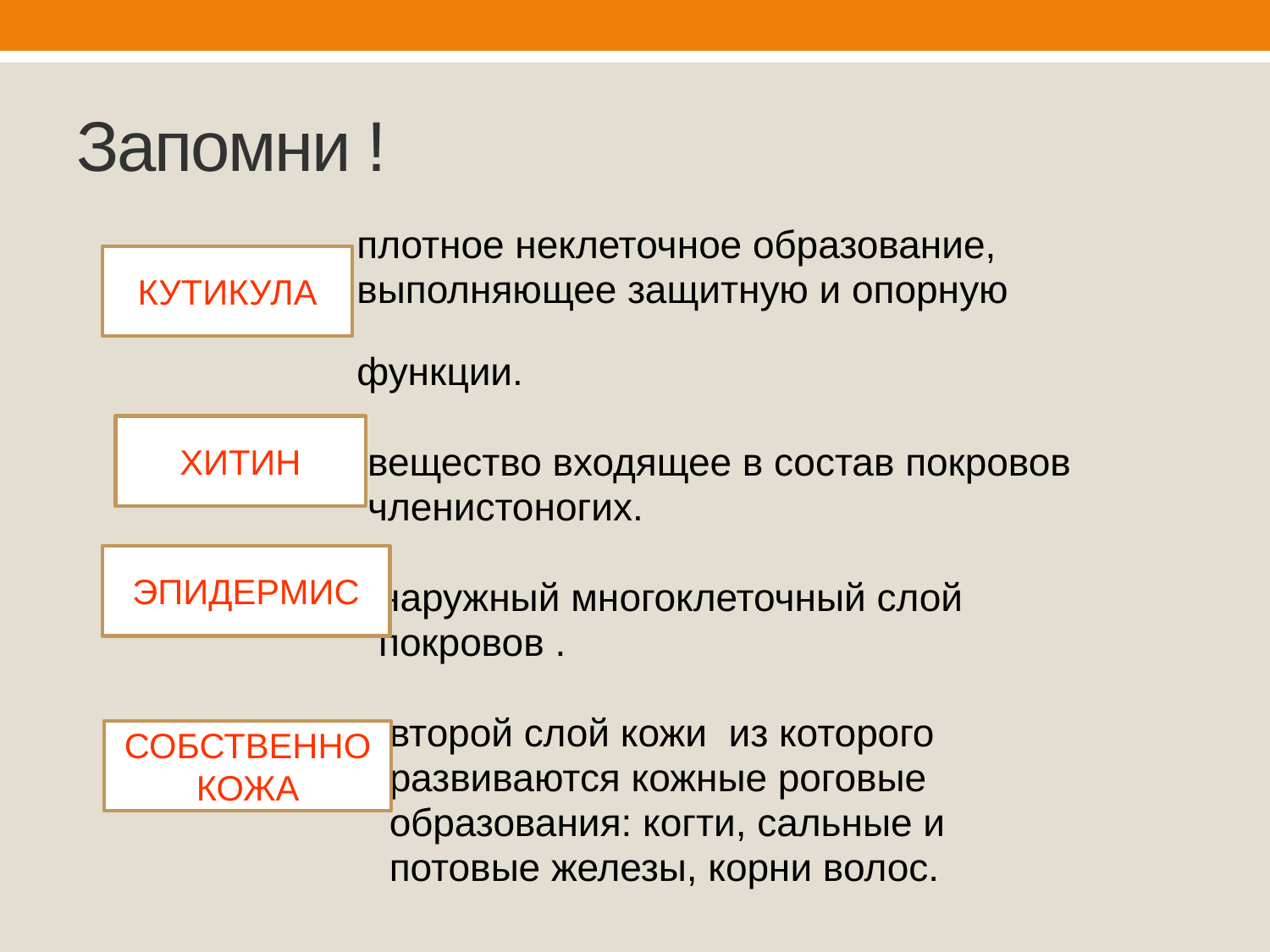

# Запомни !
                          плотное неклеточное образование,
                          выполняющее защитную и опорную
                          функции.

                           вещество входящее в состав покровов
                           членистоногих.

                            наружный многоклеточный слой
                            покровов .

                             второй слой кожи  из которого
                             развиваются кожные роговые
                             образования: когти, сальные и
                             потовые железы, корни волос.

КУТИКУЛА
ХИТИН
ЭПИДЕРМИС
СОБСТВЕННО КОЖА